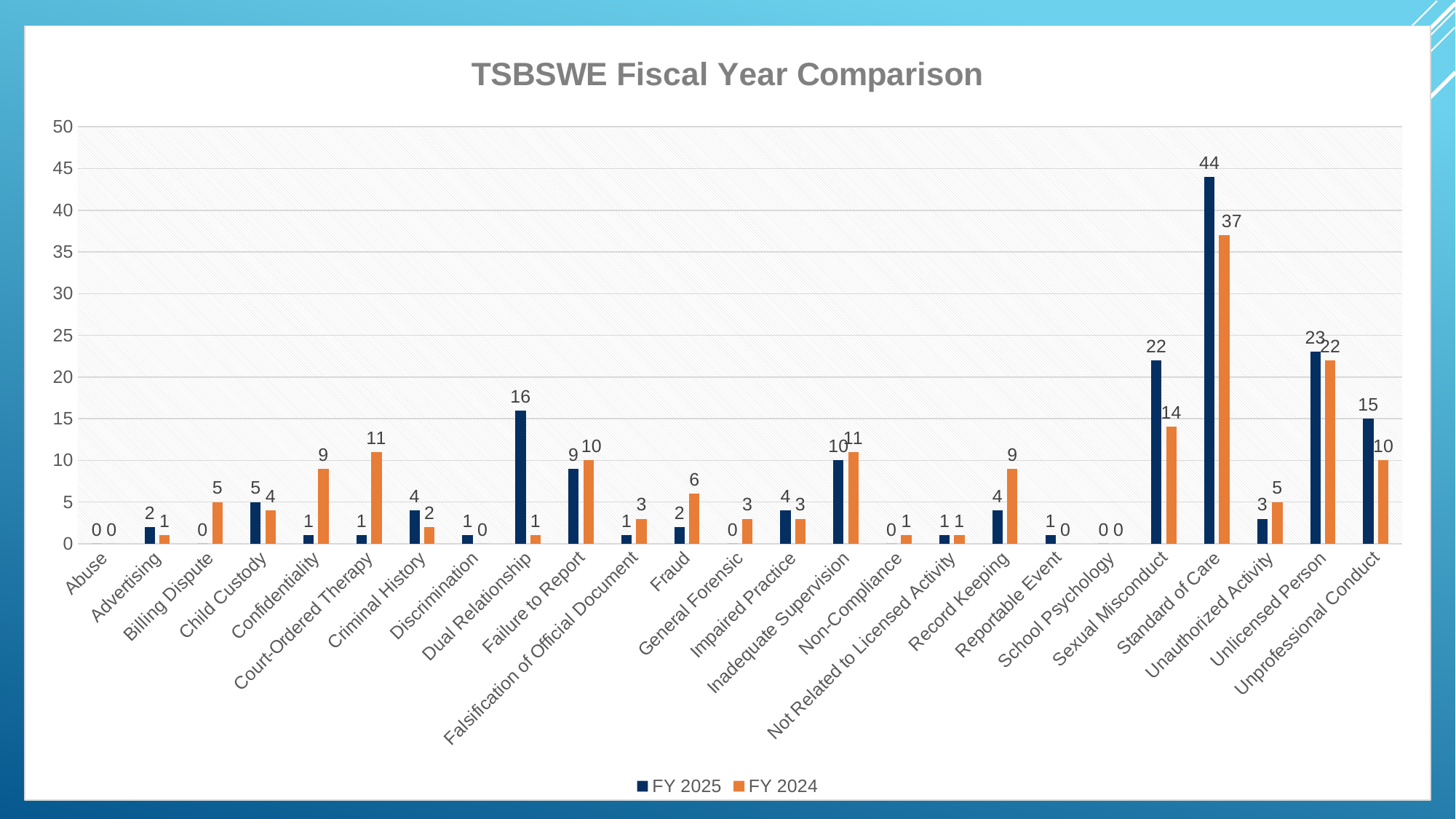

### Chart: TSBSWE Fiscal Year Comparison

| Category | FY 2025 | FY 2024 |
|---|---|---|
| Abuse | 0.0 | 0.0 |
| Advertising | 2.0 | 1.0 |
| Billing Dispute | 0.0 | 5.0 |
| Child Custody | 5.0 | 4.0 |
| Confidentiality | 1.0 | 9.0 |
| Court-Ordered Therapy | 1.0 | 11.0 |
| Criminal History | 4.0 | 2.0 |
| Discrimination | 1.0 | 0.0 |
| Dual Relationship | 16.0 | 1.0 |
| Failure to Report | 9.0 | 10.0 |
| Falsification of Official Document | 1.0 | 3.0 |
| Fraud | 2.0 | 6.0 |
| General Forensic | 0.0 | 3.0 |
| Impaired Practice | 4.0 | 3.0 |
| Inadequate Supervision | 10.0 | 11.0 |
| Non-Compliance | 0.0 | 1.0 |
| Not Related to Licensed Activity | 1.0 | 1.0 |
| Record Keeping | 4.0 | 9.0 |
| Reportable Event | 1.0 | 0.0 |
| School Psychology | 0.0 | 0.0 |
| Sexual Misconduct | 22.0 | 14.0 |
| Standard of Care | 44.0 | 37.0 |
| Unauthorized Activity | 3.0 | 5.0 |
| Unlicensed Person | 23.0 | 22.0 |
| Unprofessional Conduct | 15.0 | 10.0 |